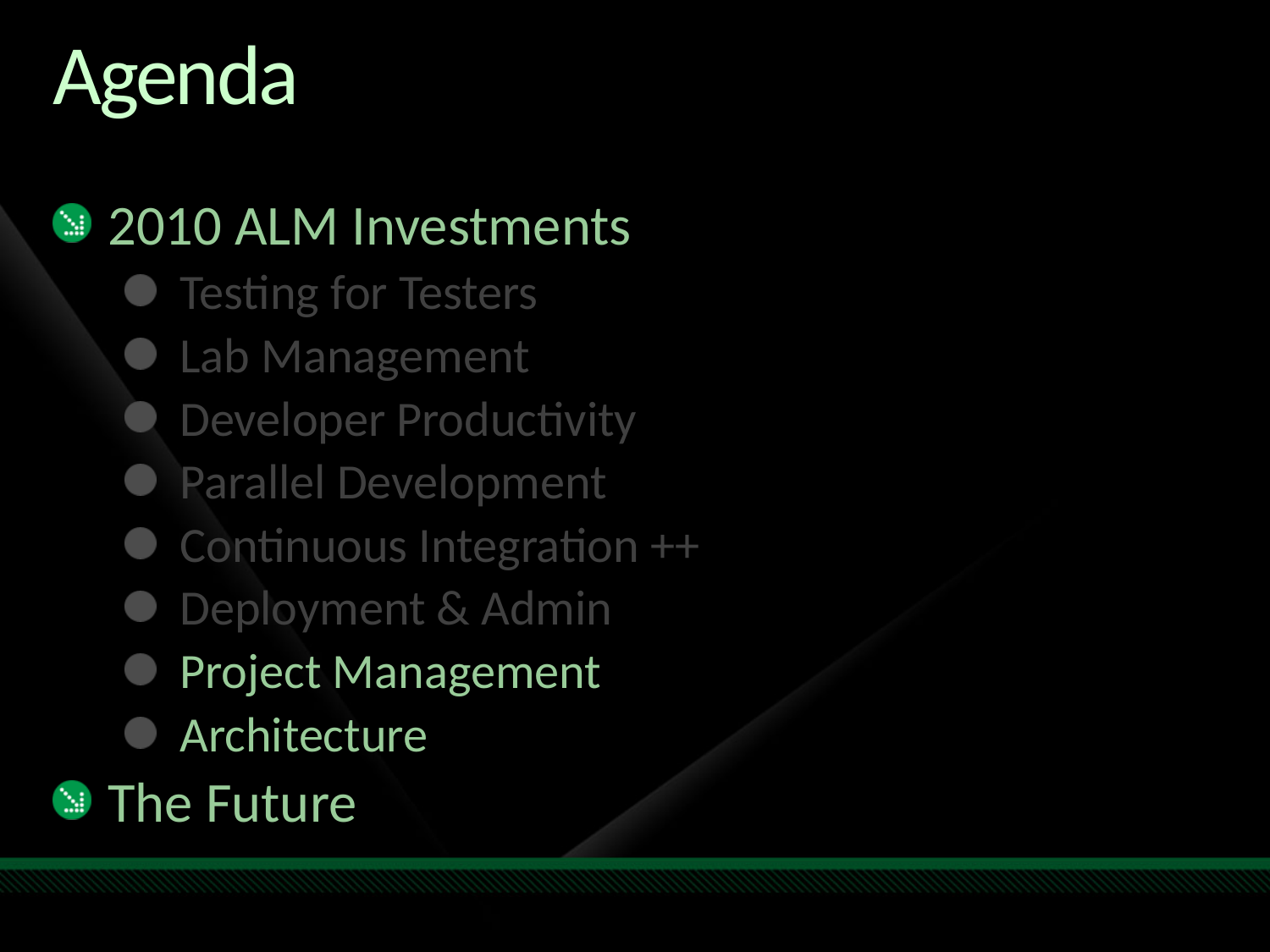

# Agenda
2010 ALM Investments
Testing for Testers
Lab Management
Developer Productivity
Parallel Development
Continuous Integration ++
Deployment & Admin
Project Management
Architecture
The Future